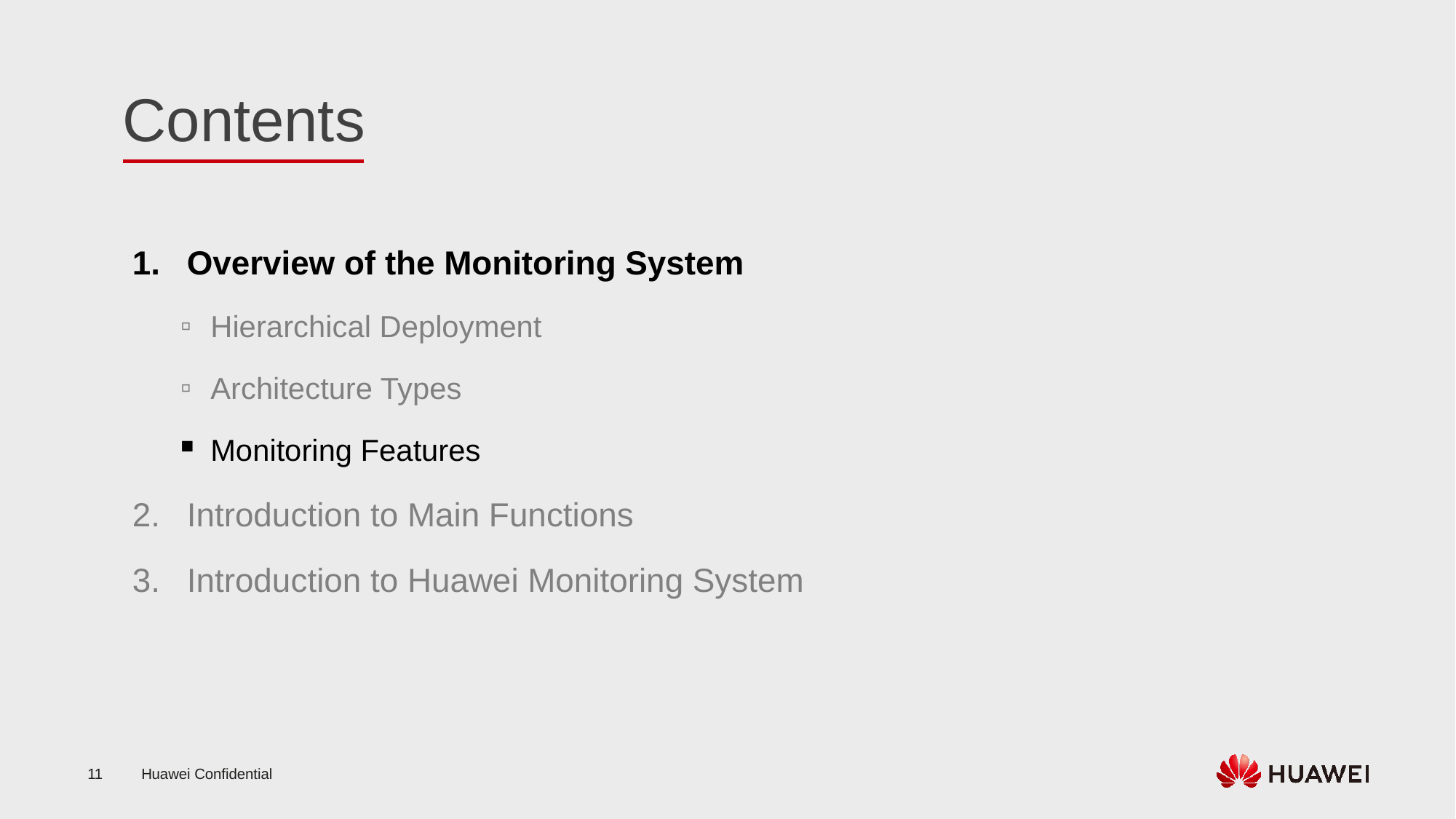

Overview of the Monitoring System
Hierarchical Deployment
Architecture Types
Monitoring Features
Introduction to Main Functions
Introduction to Huawei Monitoring System